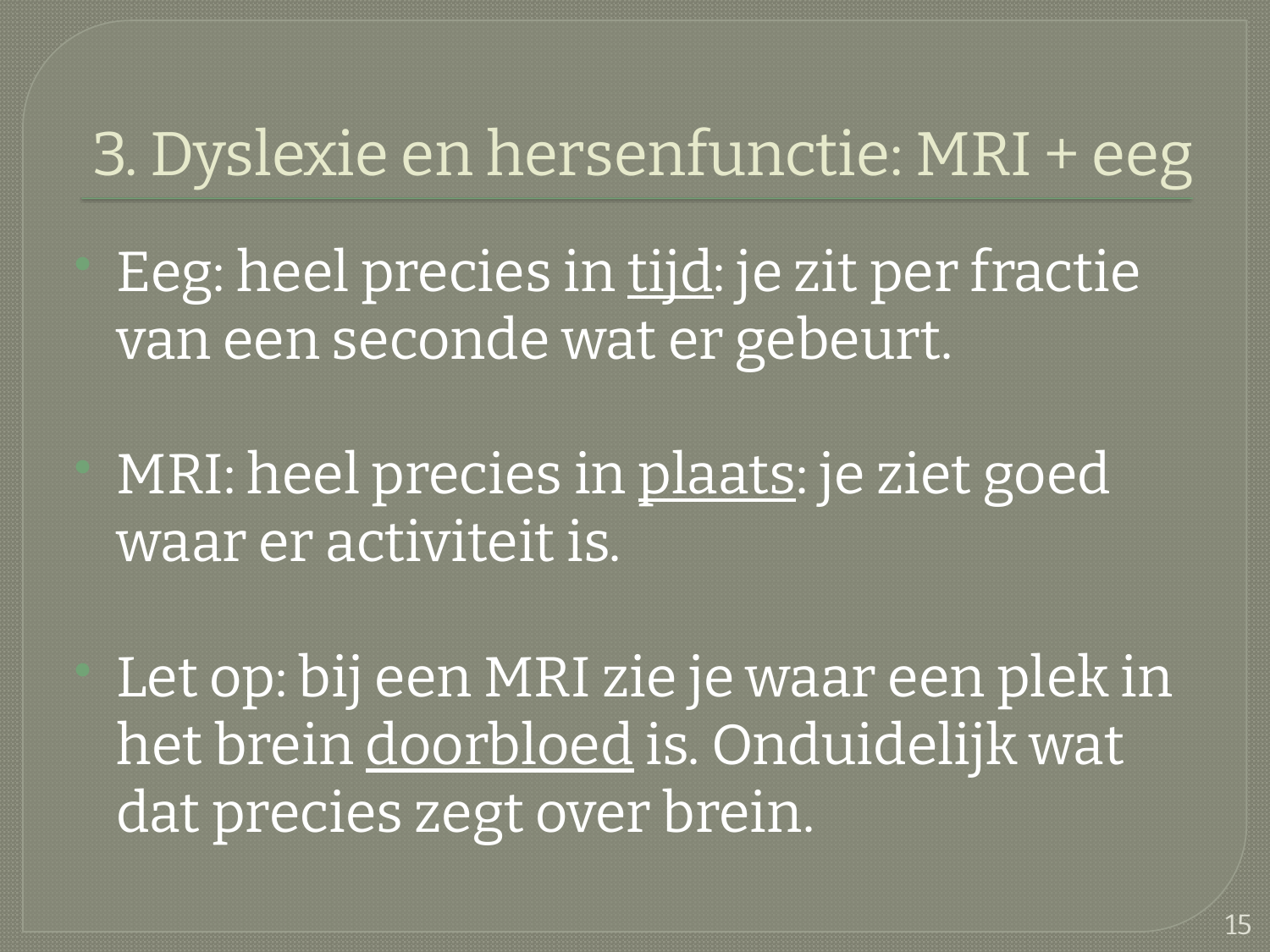

# 3. Dyslexie en hersenfunctie: MRI + eeg
Eeg: heel precies in tijd: je zit per fractie van een seconde wat er gebeurt.

MRI: heel precies in plaats: je ziet goed waar er activiteit is.

Let op: bij een MRI zie je waar een plek in het brein doorbloed is. Onduidelijk wat dat precies zegt over brein.
15